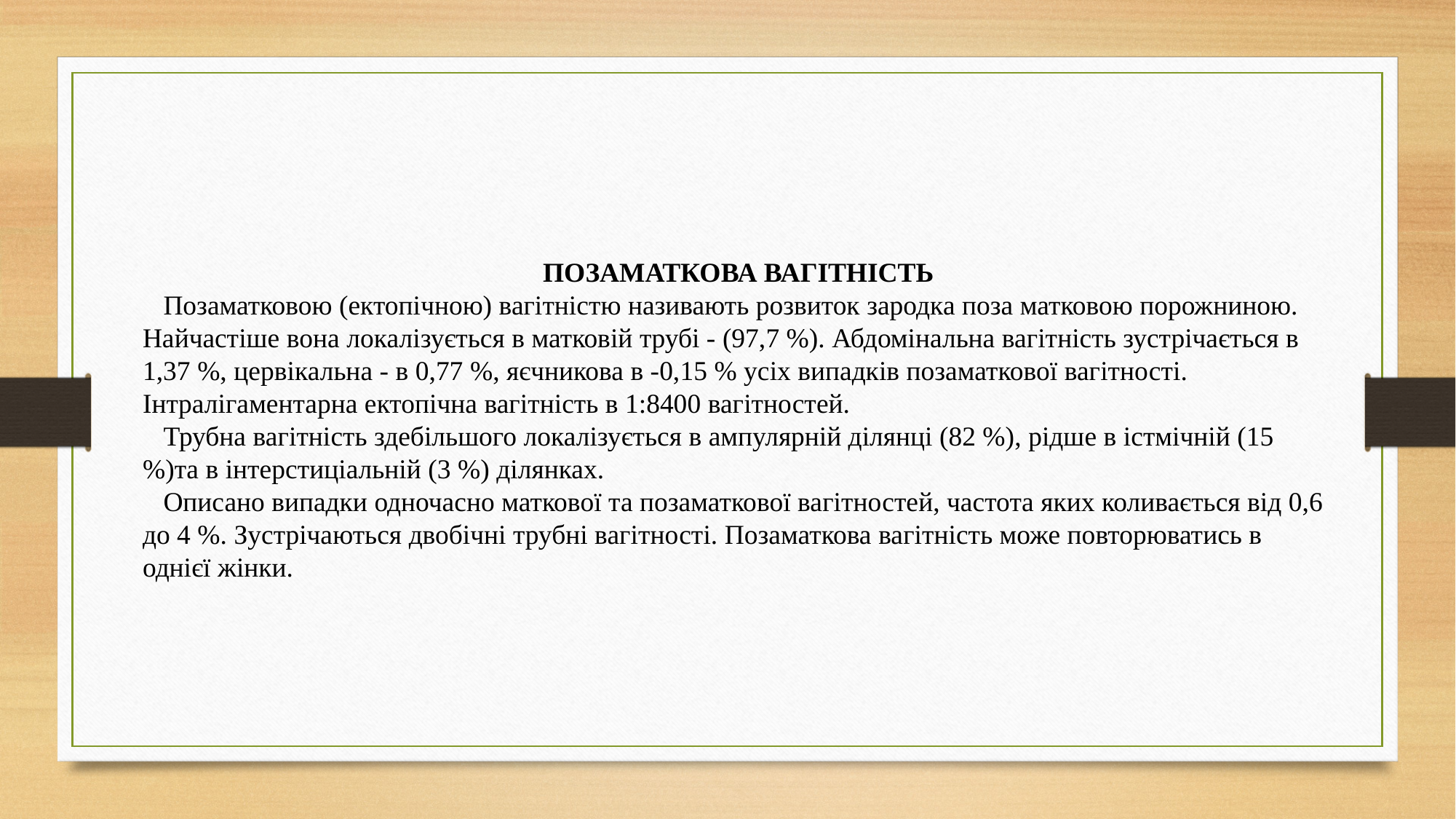

ПОЗАМАТКОВА ВАГІТНІСТЬ
   Позаматковою (ектопічною) вагітністю називають розвиток зародка поза матковою порожниною. Найчастіше вона локалізується в матковій трубі - (97,7 %). Абдомінальна вагітність зустрічається в 1,37 %, цервікальна - в 0,77 %, яєчникова в -0,15 % усіх випадків позаматкової вагітності. Інтралігаментарна ектопічна вагітність в 1:8400 вагітностей.
   Трубна вагітність здебільшого локалізується в ампулярній ділянці (82 %), рідше в істмічній (15 %)та в інтерстиціальній (3 %) ділянках.
   Описано випадки одночасно маткової та позаматкової вагітностей, частота яких коливається від 0,6 до 4 %. Зустрічаються двобічні трубні вагітності. Позаматкова вагітність може повторюватись в однієї жінки.